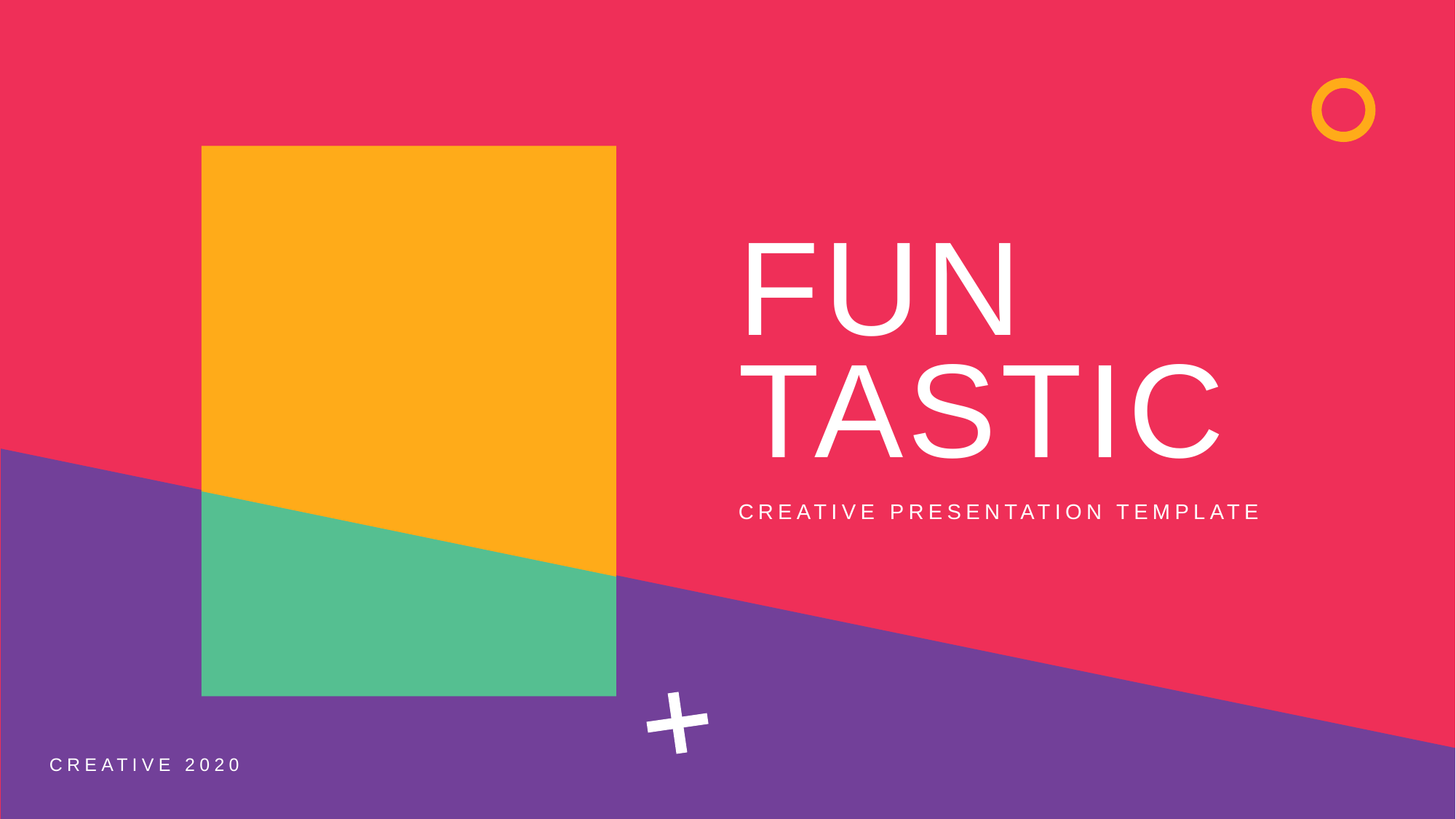

FUN
TASTIC

CREATIVE PRESENTATION TEMPLATE

CREATIVE 2020